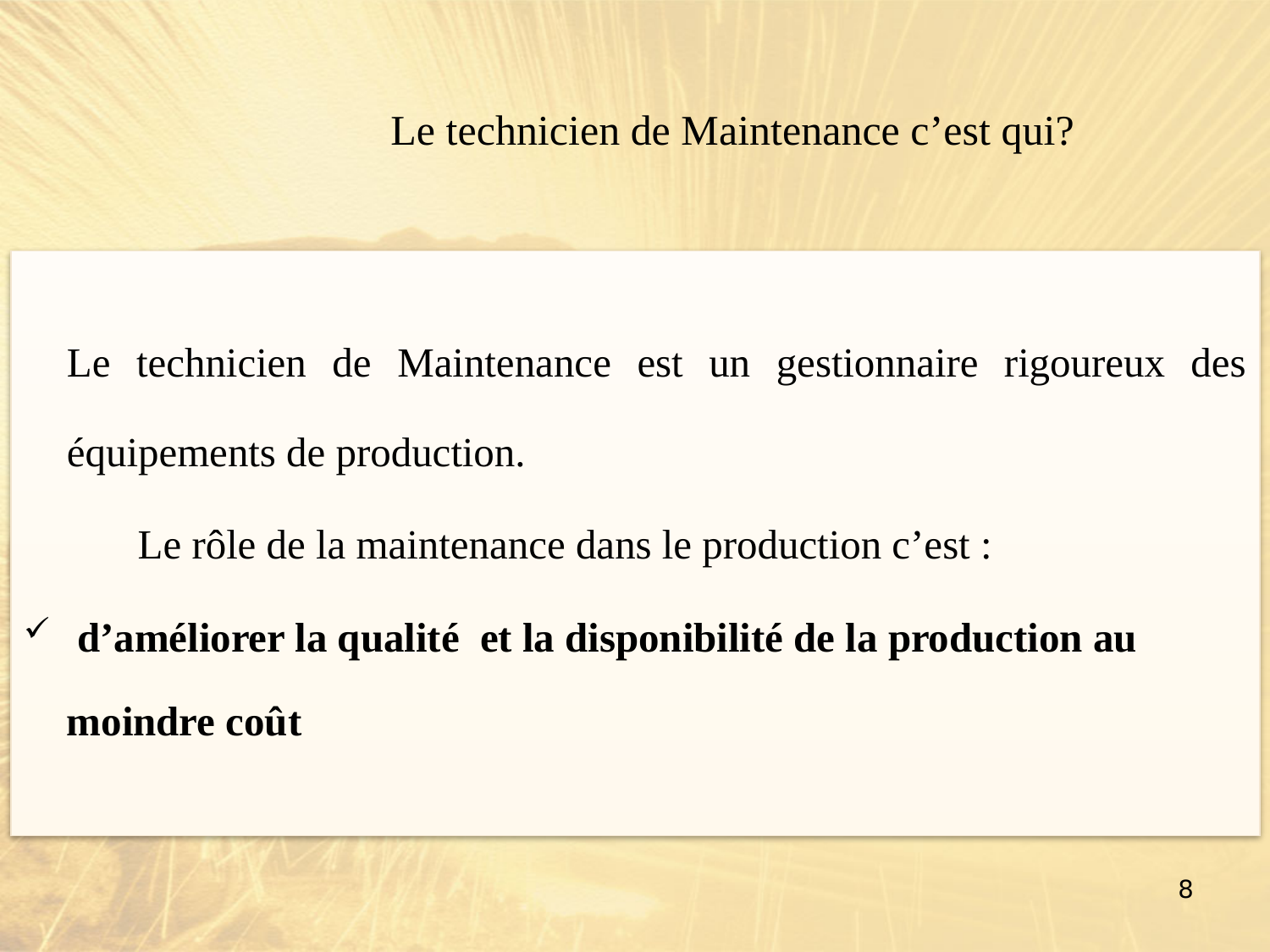

Le technicien de Maintenance c’est qui?
		Le technicien de Maintenance est un gestionnaire rigoureux des équipements de production.
           Le rôle de la maintenance dans le production c’est :
 d’améliorer la qualité  et la disponibilité de la production au moindre coût

8